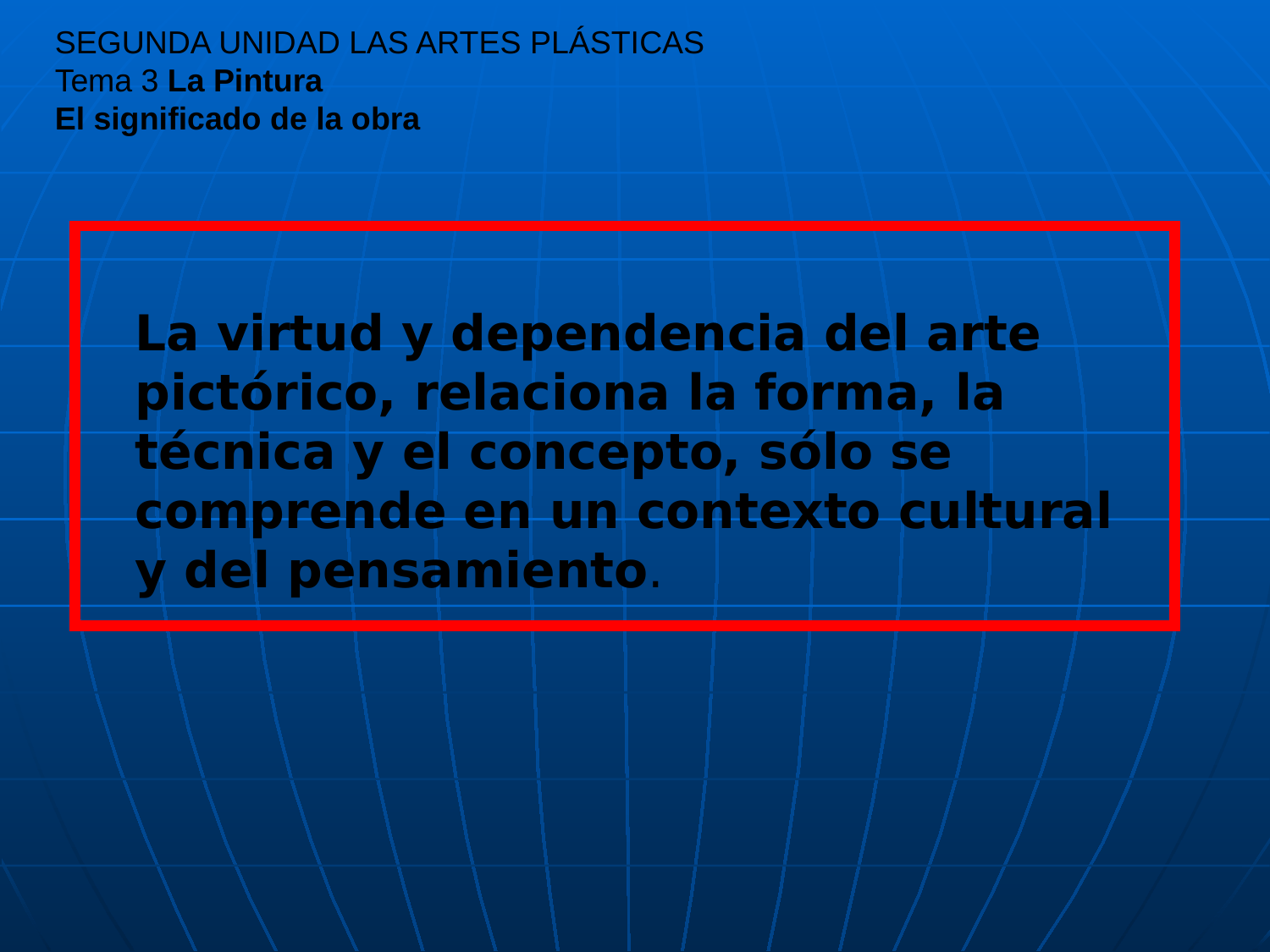

# SEGUNDA UNIDAD LAS ARTES PLÁSTICAS Tema 3 La Pintura El significado de la obra

	La virtud y dependencia del arte pictórico, relaciona la forma, la técnica y el concepto, sólo se comprende en un contexto cultural y del pensamiento.